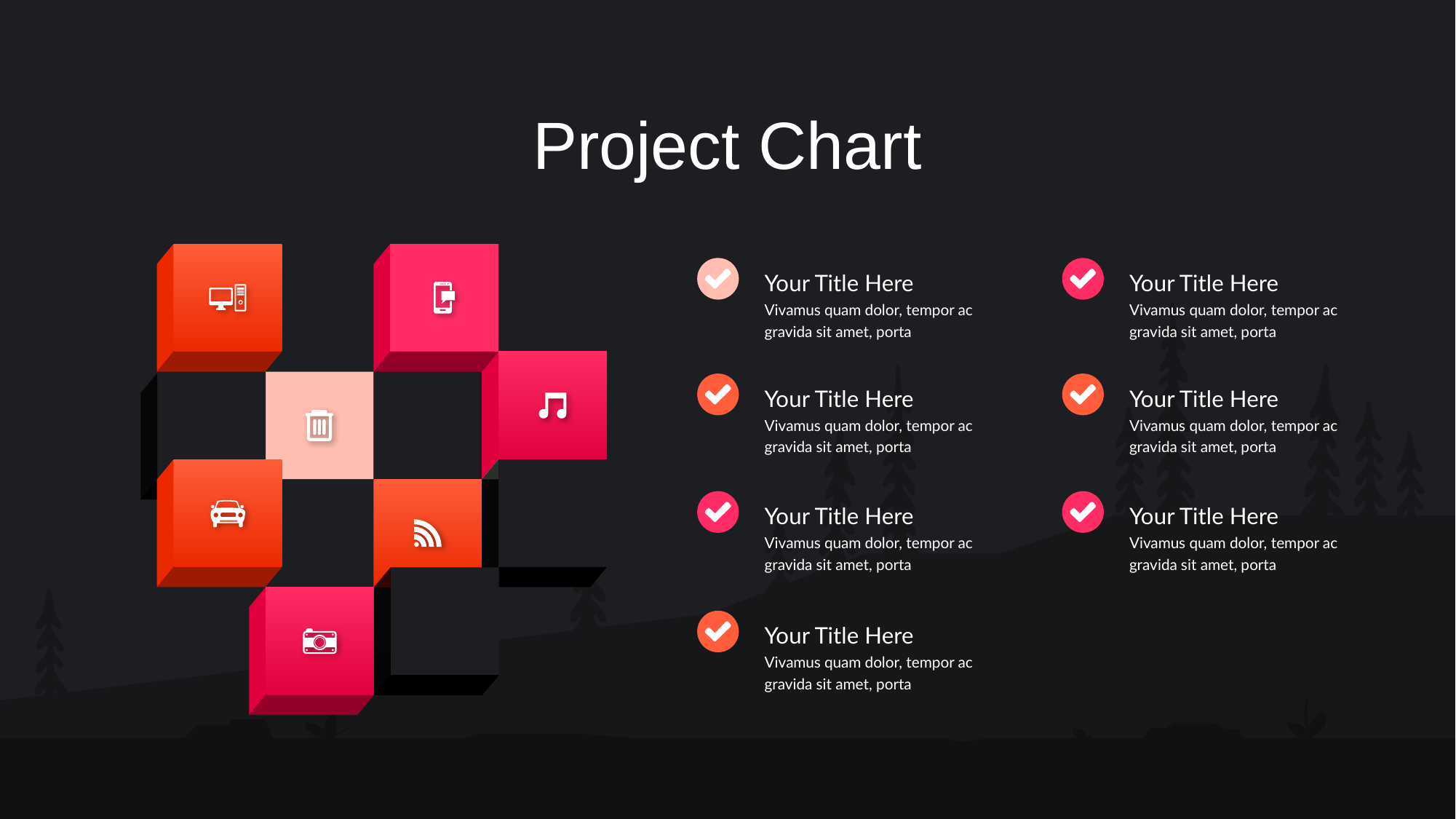

Project Chart

Your Title Here
Vivamus quam dolor, tempor ac gravida sit amet, porta

Your Title Here
Vivamus quam dolor, tempor ac gravida sit amet, porta
Your Title Here
Vivamus quam dolor, tempor ac gravida sit amet, porta
Your Title Here
Vivamus quam dolor, tempor ac gravida sit amet, porta

Your Title Here
Vivamus quam dolor, tempor ac gravida sit amet, porta
Your Title Here
Vivamus quam dolor, tempor ac gravida sit amet, porta

Your Title Here
Vivamus quam dolor, tempor ac gravida sit amet, porta